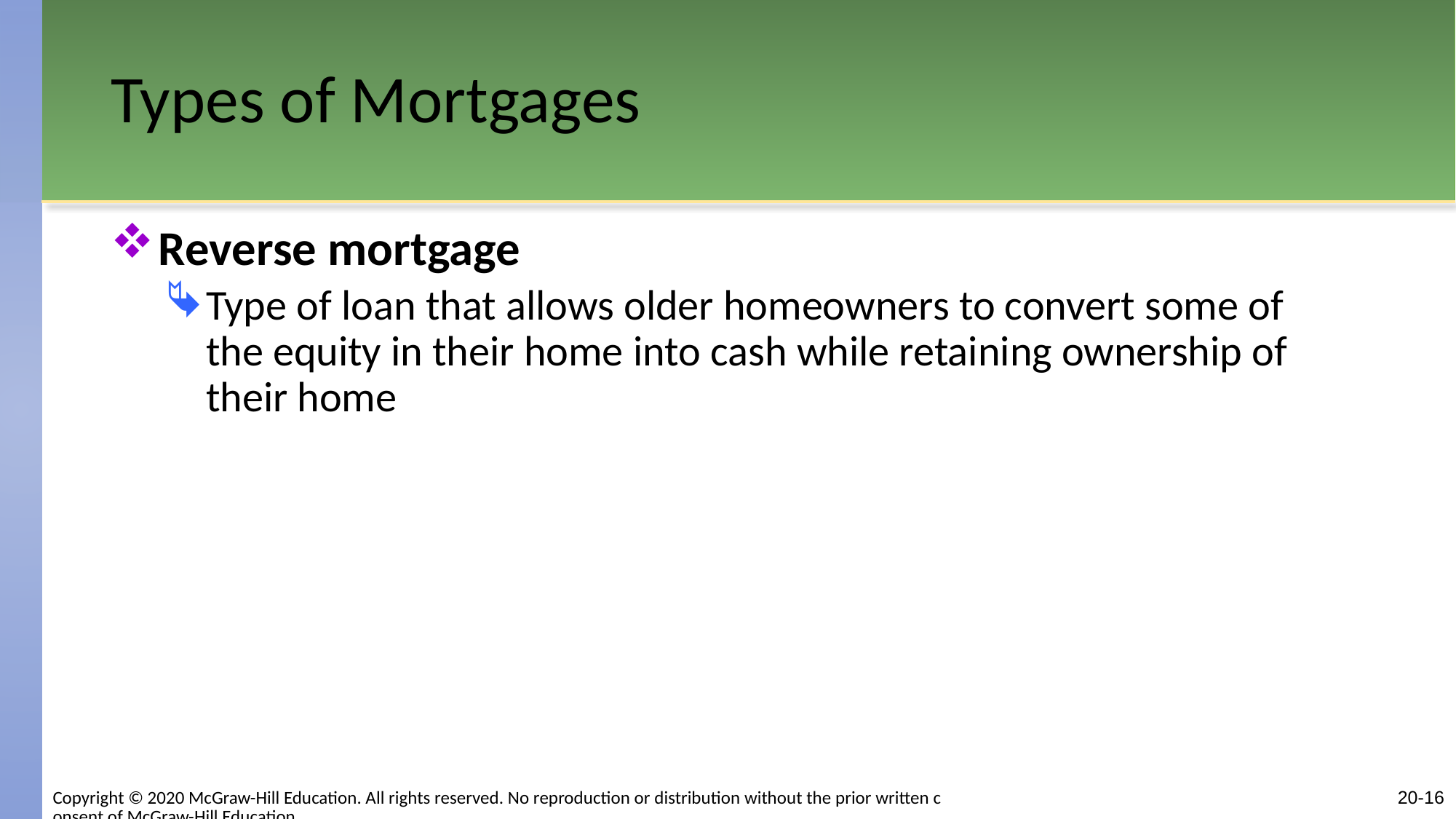

# Types of Mortgages
Reverse mortgage
Type of loan that allows older homeowners to convert some of the equity in their home into cash while retaining ownership of their home

Copyright © 2020 McGraw-Hill Education. All rights reserved. No reproduction or distribution without the prior written consent of McGraw-Hill Education.
20-16